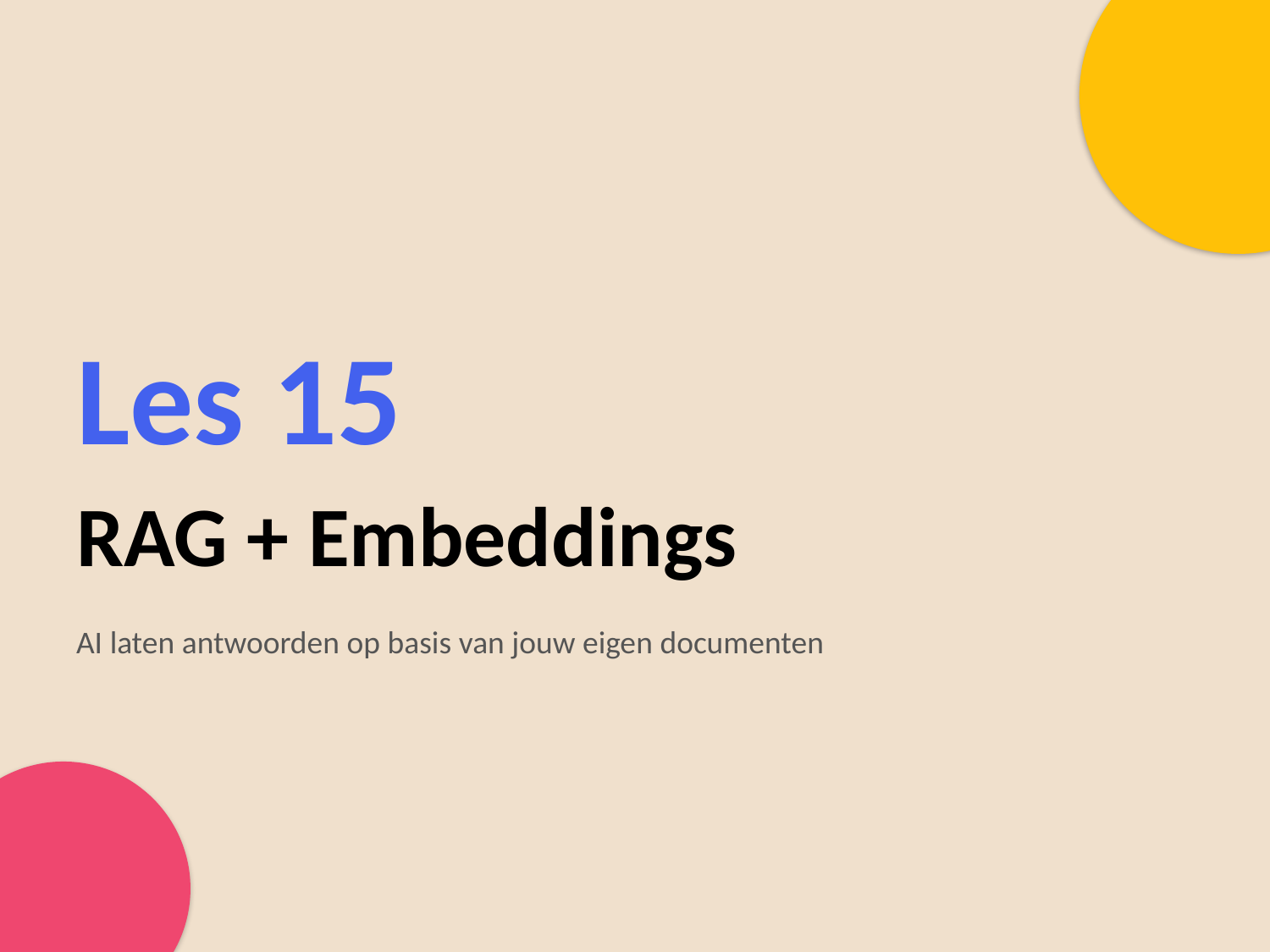

Les 15
RAG + Embeddings
AI laten antwoorden op basis van jouw eigen documenten